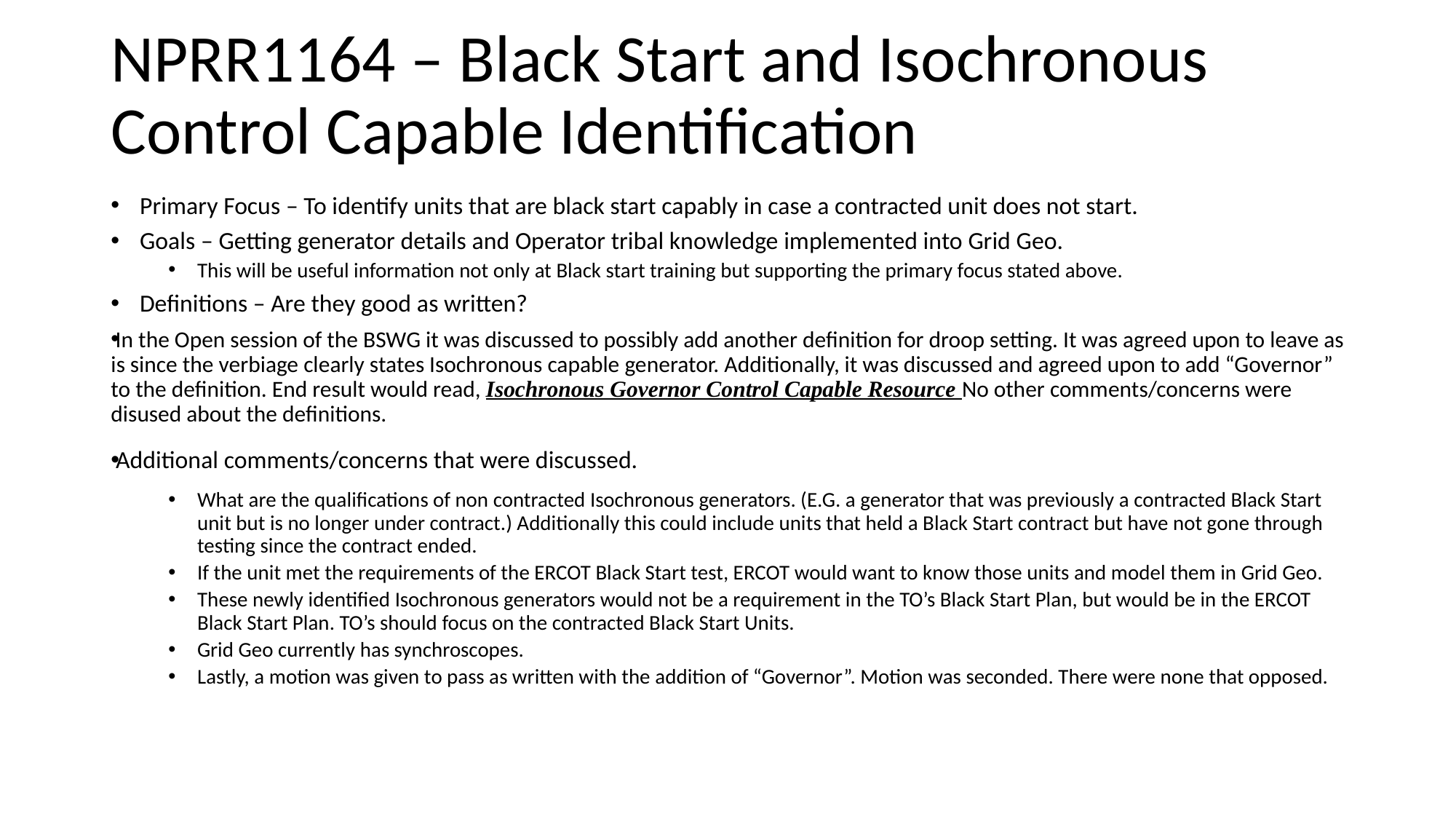

# NPRR1164 – Black Start and Isochronous Control Capable Identification
Primary Focus – To identify units that are black start capably in case a contracted unit does not start.
Goals – Getting generator details and Operator tribal knowledge implemented into Grid Geo.
This will be useful information not only at Black start training but supporting the primary focus stated above.
Definitions – Are they good as written?
In the Open session of the BSWG it was discussed to possibly add another definition for droop setting. It was agreed upon to leave as is since the verbiage clearly states Isochronous capable generator. Additionally, it was discussed and agreed upon to add “Governor” to the definition. End result would read, Isochronous Governor Control Capable Resource No other comments/concerns were disused about the definitions.
Additional comments/concerns that were discussed.
What are the qualifications of non contracted Isochronous generators. (E.G. a generator that was previously a contracted Black Start unit but is no longer under contract.) Additionally this could include units that held a Black Start contract but have not gone through testing since the contract ended.
If the unit met the requirements of the ERCOT Black Start test, ERCOT would want to know those units and model them in Grid Geo.
These newly identified Isochronous generators would not be a requirement in the TO’s Black Start Plan, but would be in the ERCOT Black Start Plan. TO’s should focus on the contracted Black Start Units.
Grid Geo currently has synchroscopes.
Lastly, a motion was given to pass as written with the addition of “Governor”. Motion was seconded. There were none that opposed.